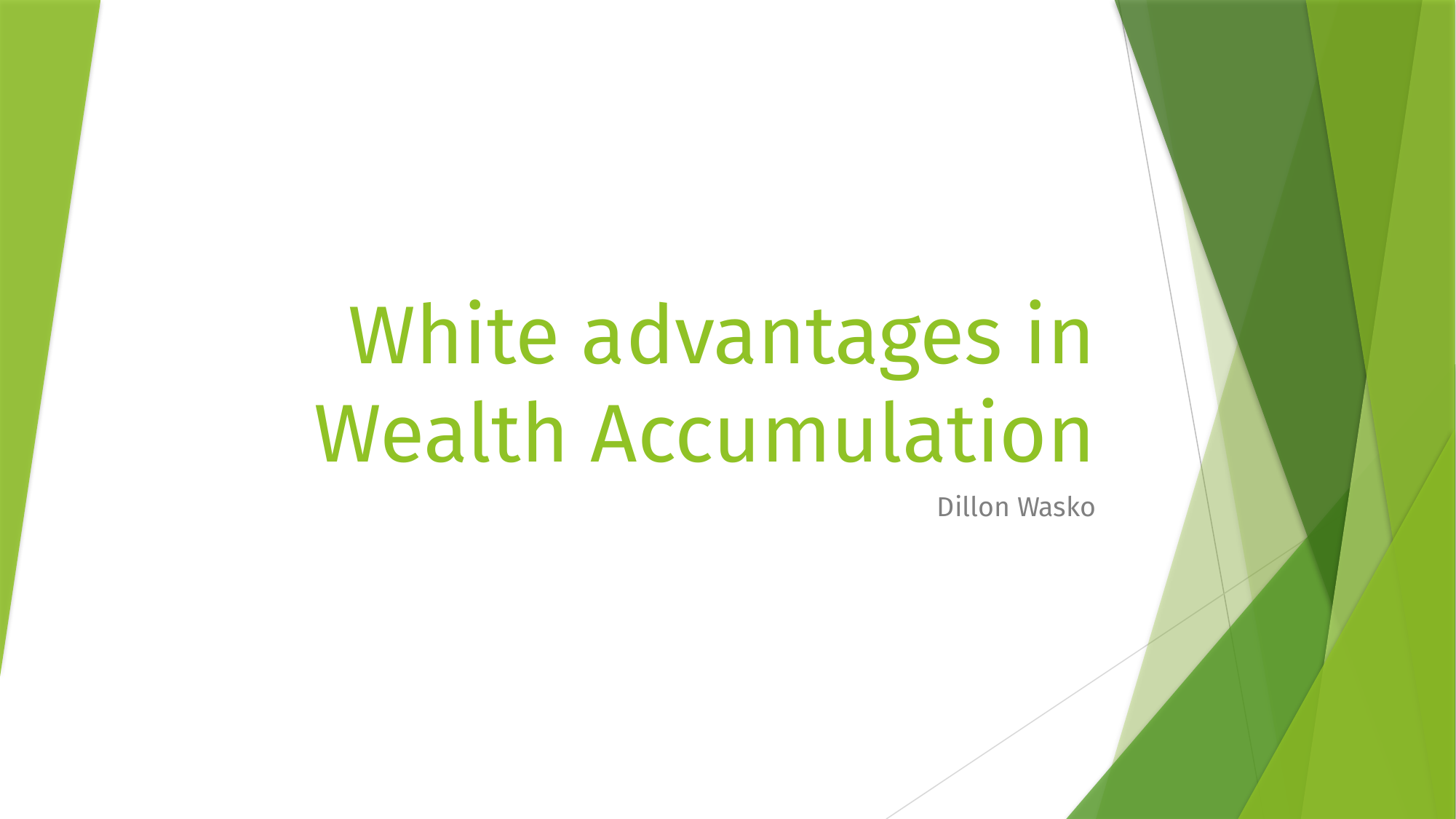

# White advantages in Wealth Accumulation
Dillon Wasko